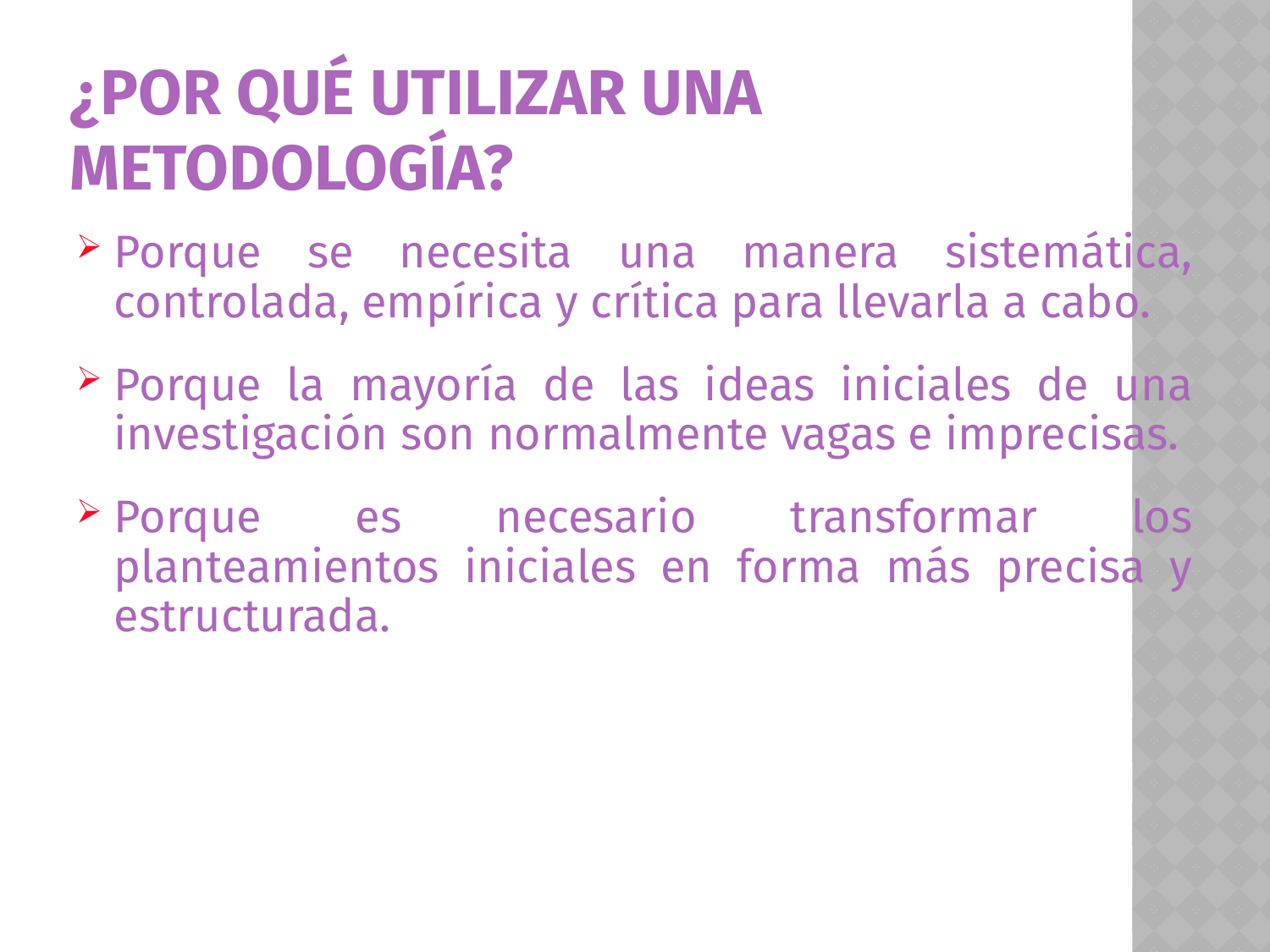

# ¿POR QUÉ UTILIZAR UNA METODOLOGÍA?
Porque se necesita una manera sistemática, controlada, empírica y crítica para llevarla a cabo.
Porque la mayoría de las ideas iniciales de una investigación son normalmente vagas e imprecisas.
Porque es necesario transformar los planteamientos iniciales en forma más precisa y estructurada.